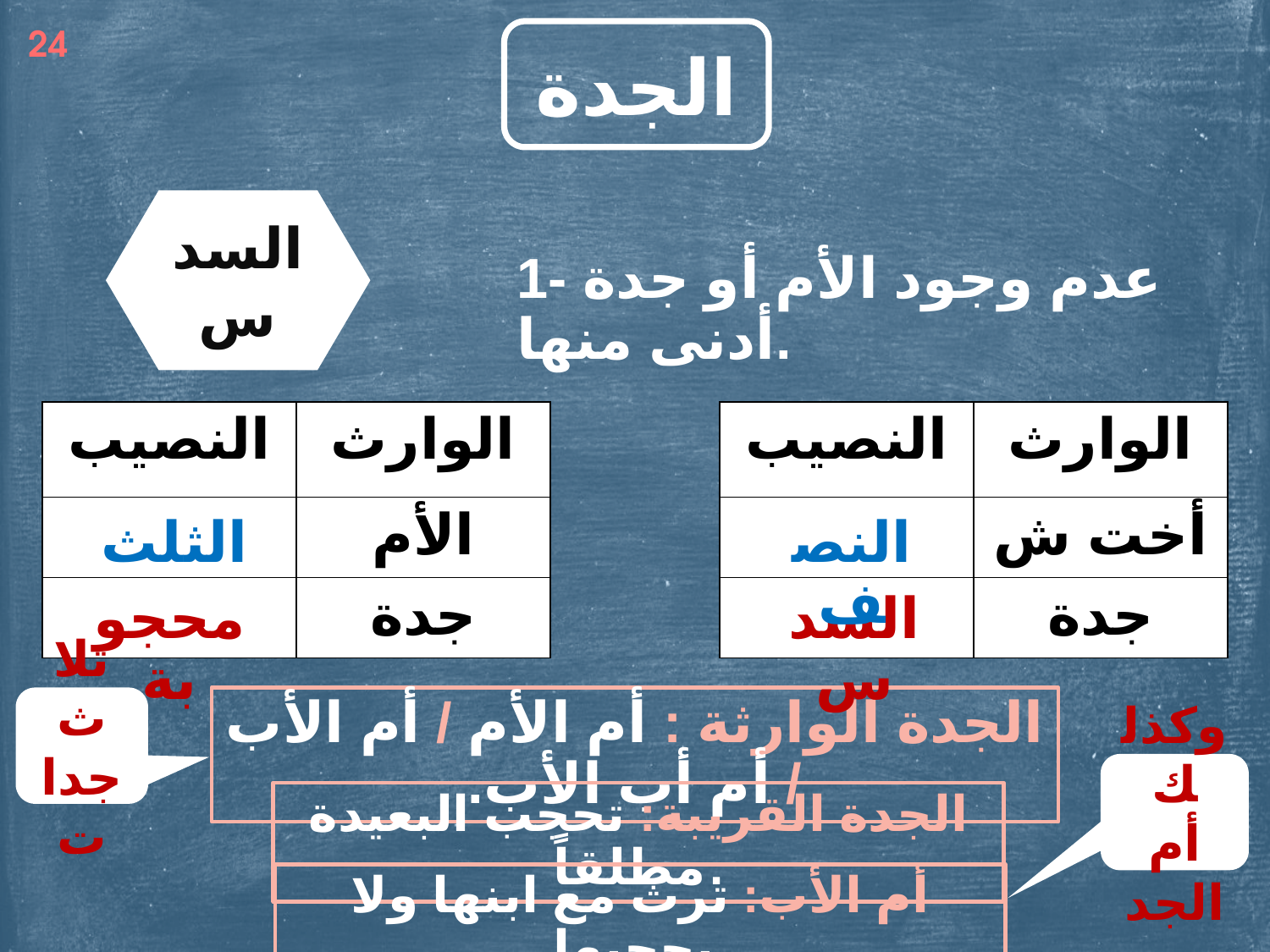

24
الجدة
السدس
1- عدم وجود الأم أو جدة أدنى منها.
| النصيب | الوارث |
| --- | --- |
|  | الأم |
|  | جدة |
| النصيب | الوارث |
| --- | --- |
|  | أخت ش |
|  | جدة |
الثلث
النصف
محجوبة
السدس
ثلاث
جدات
الجدة الوارثة : أم الأم / أم الأب / أم أب الأب.
وكذلك
أم الجد
الجدة القريبة: تحجب البعيدة مطلقاً.
أم الأب: ترث مع ابنها ولا يحجبها.